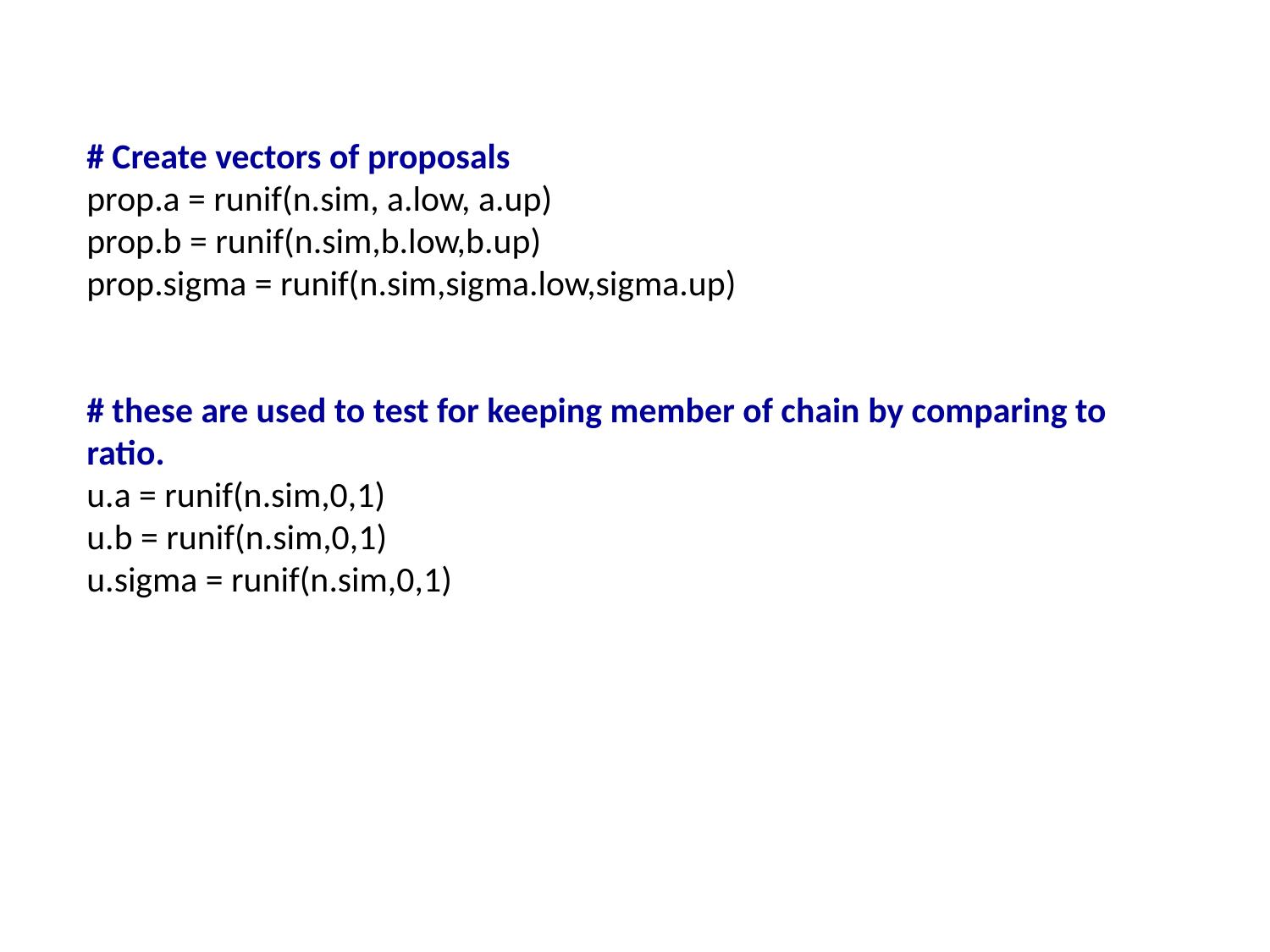

# Create vectors of proposals
prop.a = runif(n.sim, a.low, a.up)
prop.b = runif(n.sim,b.low,b.up)
prop.sigma = runif(n.sim,sigma.low,sigma.up)

# these are used to test for keeping member of chain by comparing to ratio.
u.a = runif(n.sim,0,1)
u.b = runif(n.sim,0,1)
u.sigma = runif(n.sim,0,1)